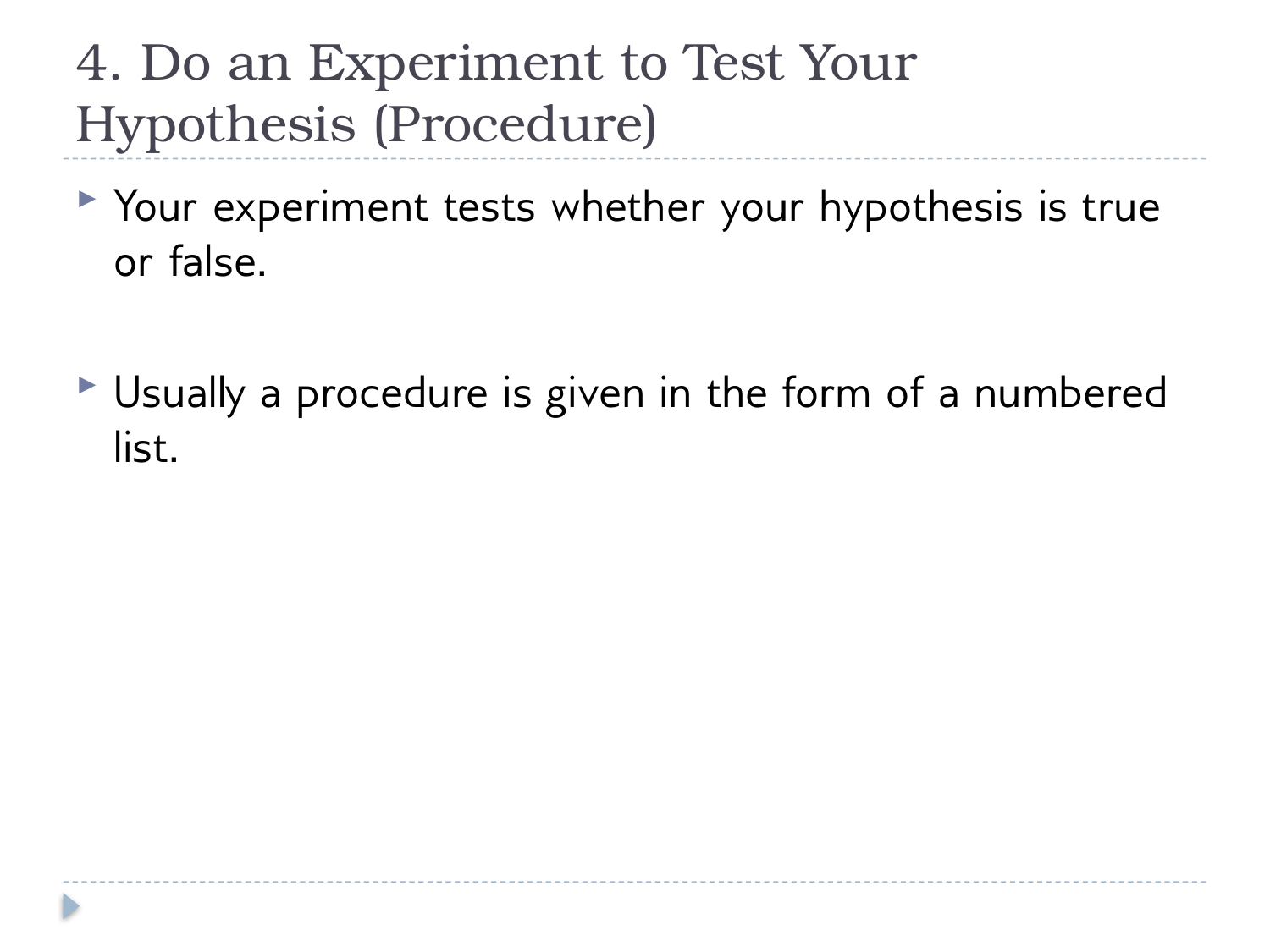

# 4. Do an Experiment to Test Your Hypothesis (Procedure)
Your experiment tests whether your hypothesis is true or false.

Usually a procedure is given in the form of a numbered list.